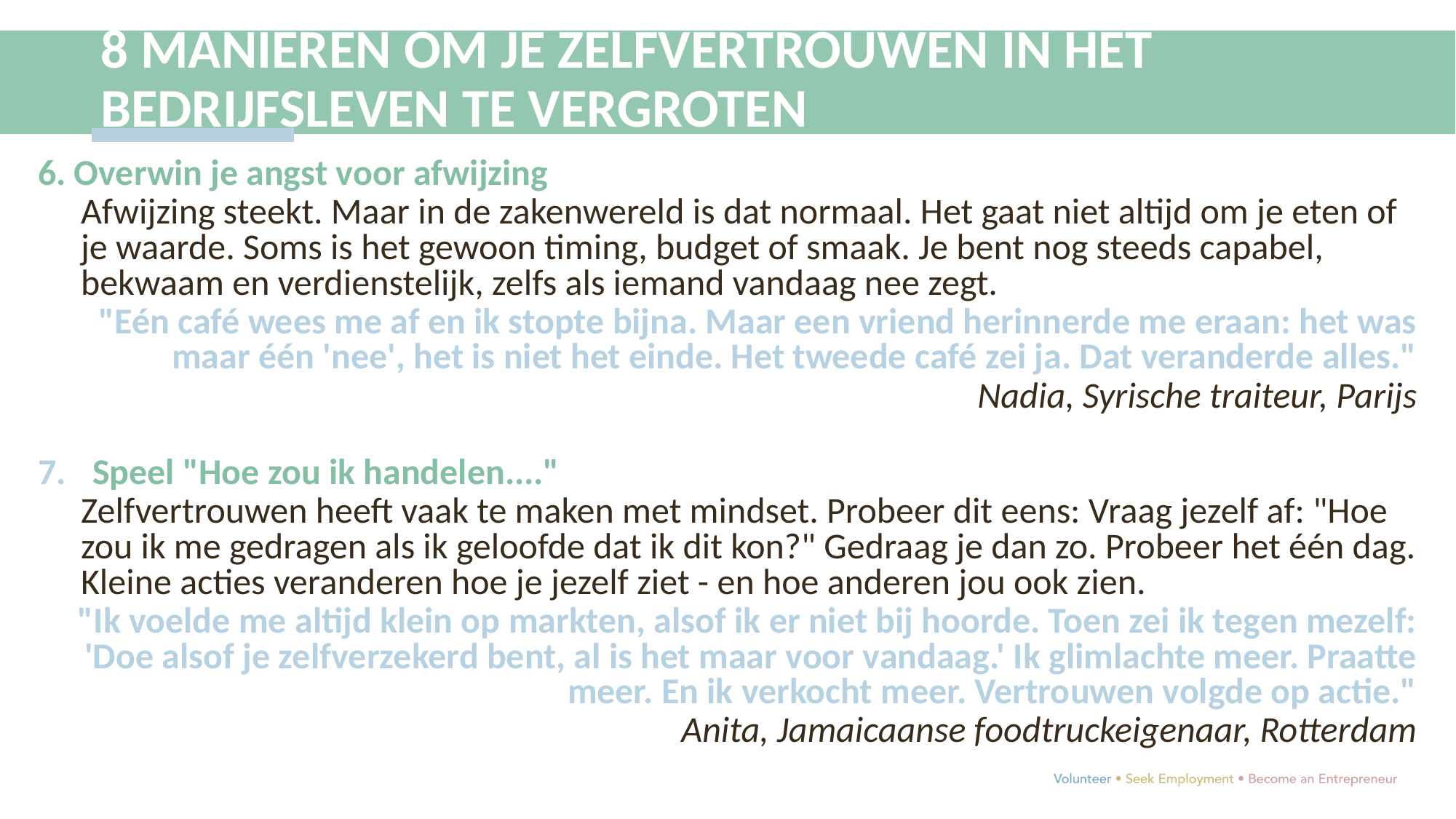

8 MANIEREN OM JE ZELFVERTROUWEN IN HET BEDRIJFSLEVEN TE VERGROTEN
6. Overwin je angst voor afwijzing
Afwijzing steekt. Maar in de zakenwereld is dat normaal. Het gaat niet altijd om je eten of je waarde. Soms is het gewoon timing, budget of smaak. Je bent nog steeds capabel, bekwaam en verdienstelijk, zelfs als iemand vandaag nee zegt.
 "Eén café wees me af en ik stopte bijna. Maar een vriend herinnerde me eraan: het was maar één 'nee', het is niet het einde. Het tweede café zei ja. Dat veranderde alles."
Nadia, Syrische traiteur, Parijs

Speel "Hoe zou ik handelen...."
Zelfvertrouwen heeft vaak te maken met mindset. Probeer dit eens: Vraag jezelf af: "Hoe zou ik me gedragen als ik geloofde dat ik dit kon?" Gedraag je dan zo. Probeer het één dag. Kleine acties veranderen hoe je jezelf ziet - en hoe anderen jou ook zien.
 "Ik voelde me altijd klein op markten, alsof ik er niet bij hoorde. Toen zei ik tegen mezelf: 'Doe alsof je zelfverzekerd bent, al is het maar voor vandaag.' Ik glimlachte meer. Praatte meer. En ik verkocht meer. Vertrouwen volgde op actie."
 Anita, Jamaicaanse foodtruckeigenaar, Rotterdam